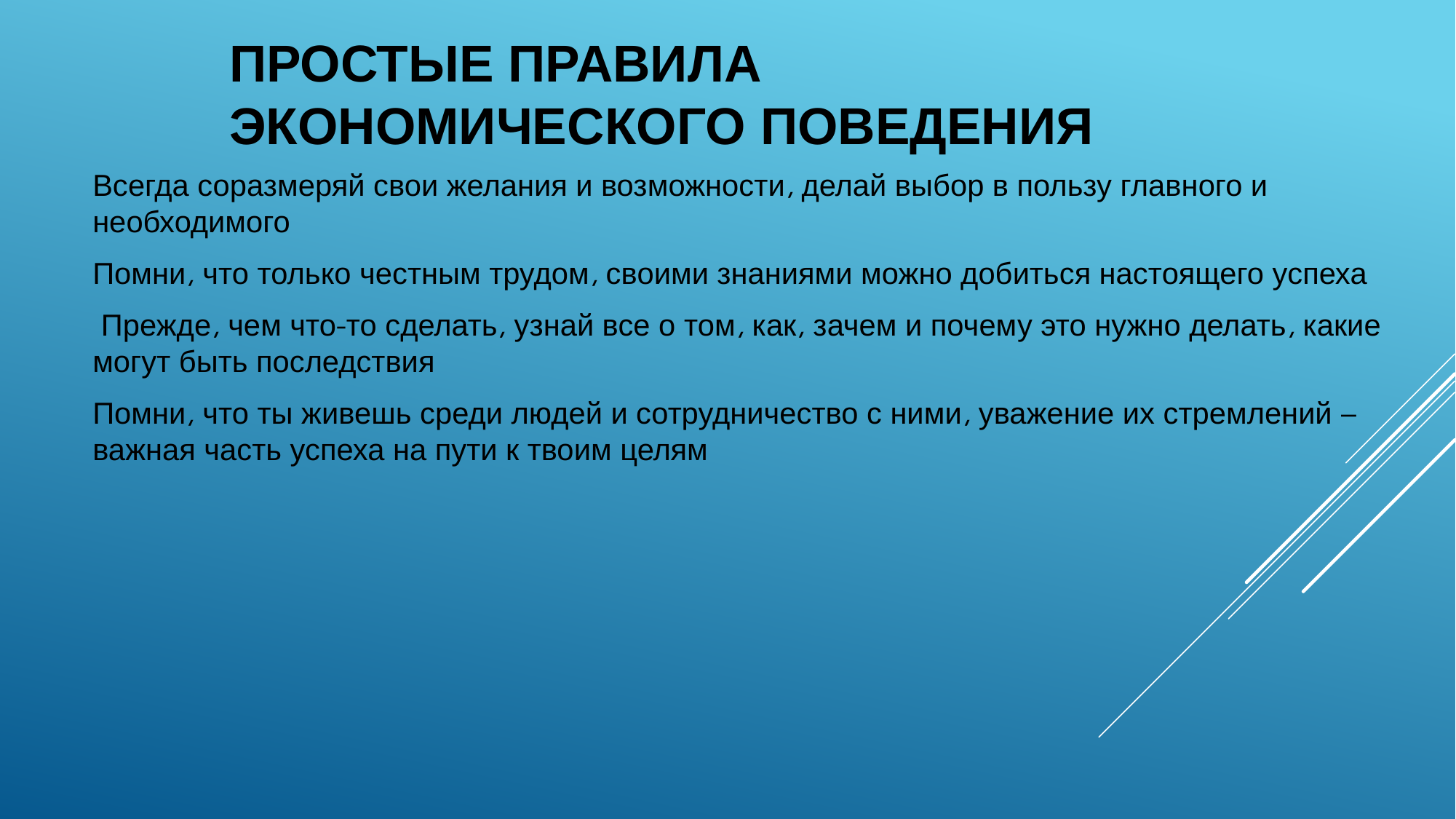

# Простые правила экономического поведения
Всегда соразмеряй свои желания и возможности, делай выбор в пользу главного и необходимого
Помни, что только честным трудом, своими знаниями можно добиться настоящего успеха
 Прежде, чем что-то сделать, узнай все о том, как, зачем и почему это нужно делать, какие могут быть последствия
Помни, что ты живешь среди людей и сотрудничество с ними, уважение их стремлений – важная часть успеха на пути к твоим целям